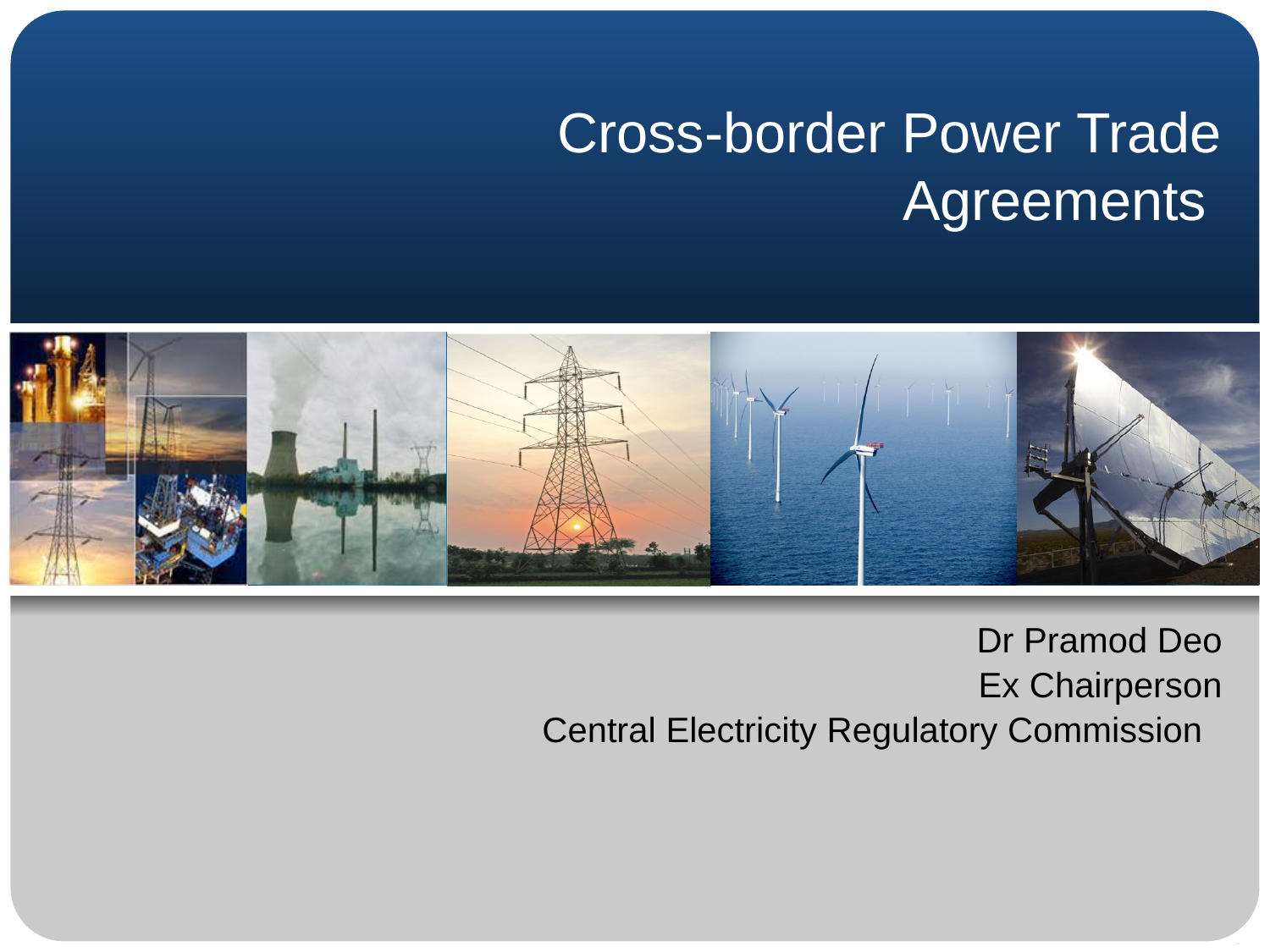

# Cross-border Power Trade Agreements
Dr Pramod Deo
Ex Chairperson
Central Electricity Regulatory Commission